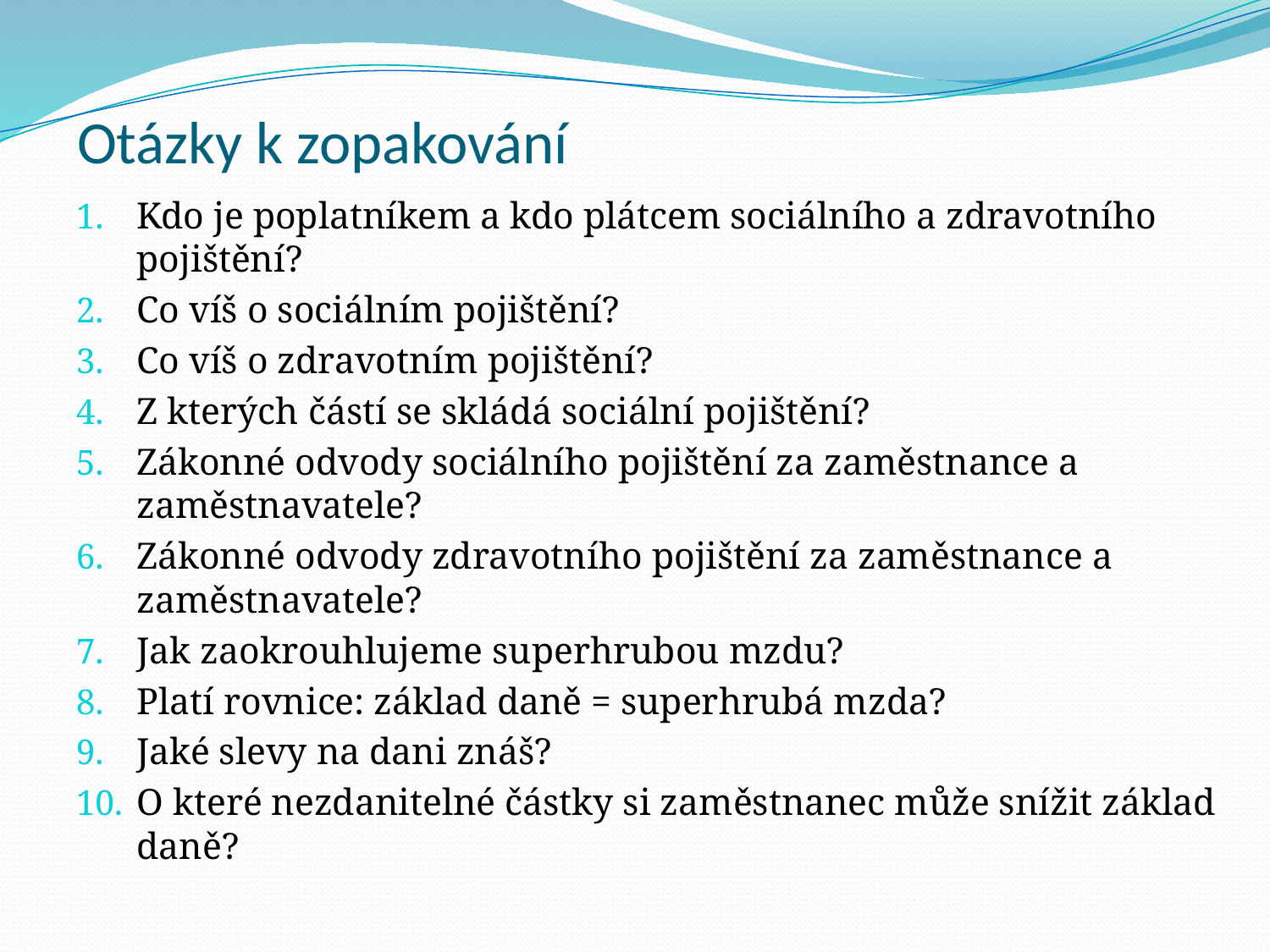

# Otázky k zopakování
Kdo je poplatníkem a kdo plátcem sociálního a zdravotního pojištění?
Co víš o sociálním pojištění?
Co víš o zdravotním pojištění?
Z kterých částí se skládá sociální pojištění?
Zákonné odvody sociálního pojištění za zaměstnance a zaměstnavatele?
Zákonné odvody zdravotního pojištění za zaměstnance a zaměstnavatele?
Jak zaokrouhlujeme superhrubou mzdu?
Platí rovnice: základ daně = superhrubá mzda?
Jaké slevy na dani znáš?
O které nezdanitelné částky si zaměstnanec může snížit základ daně?